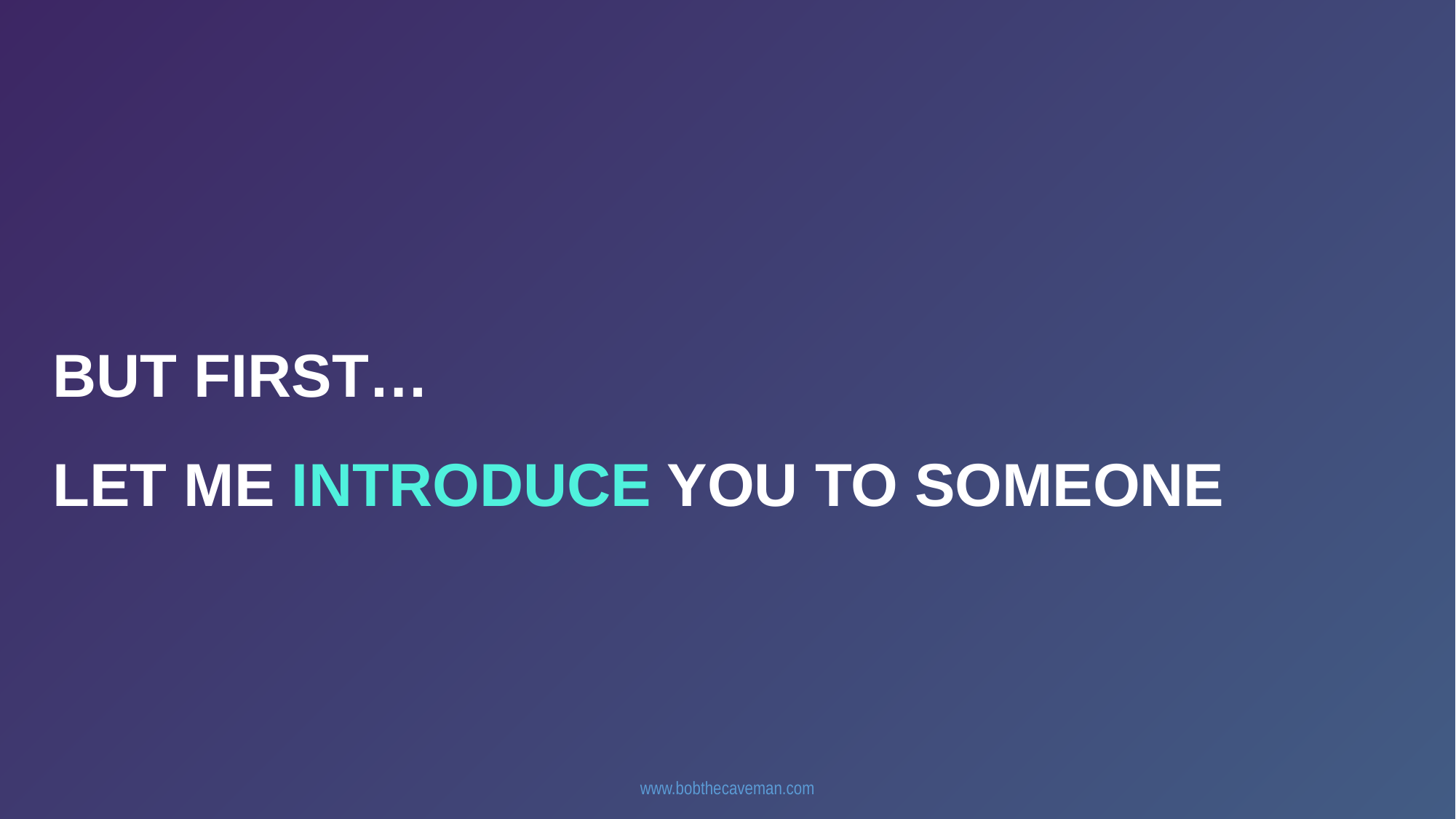

BUT FIRST…
LET ME INTRODUCE YOU TO SOMEONE